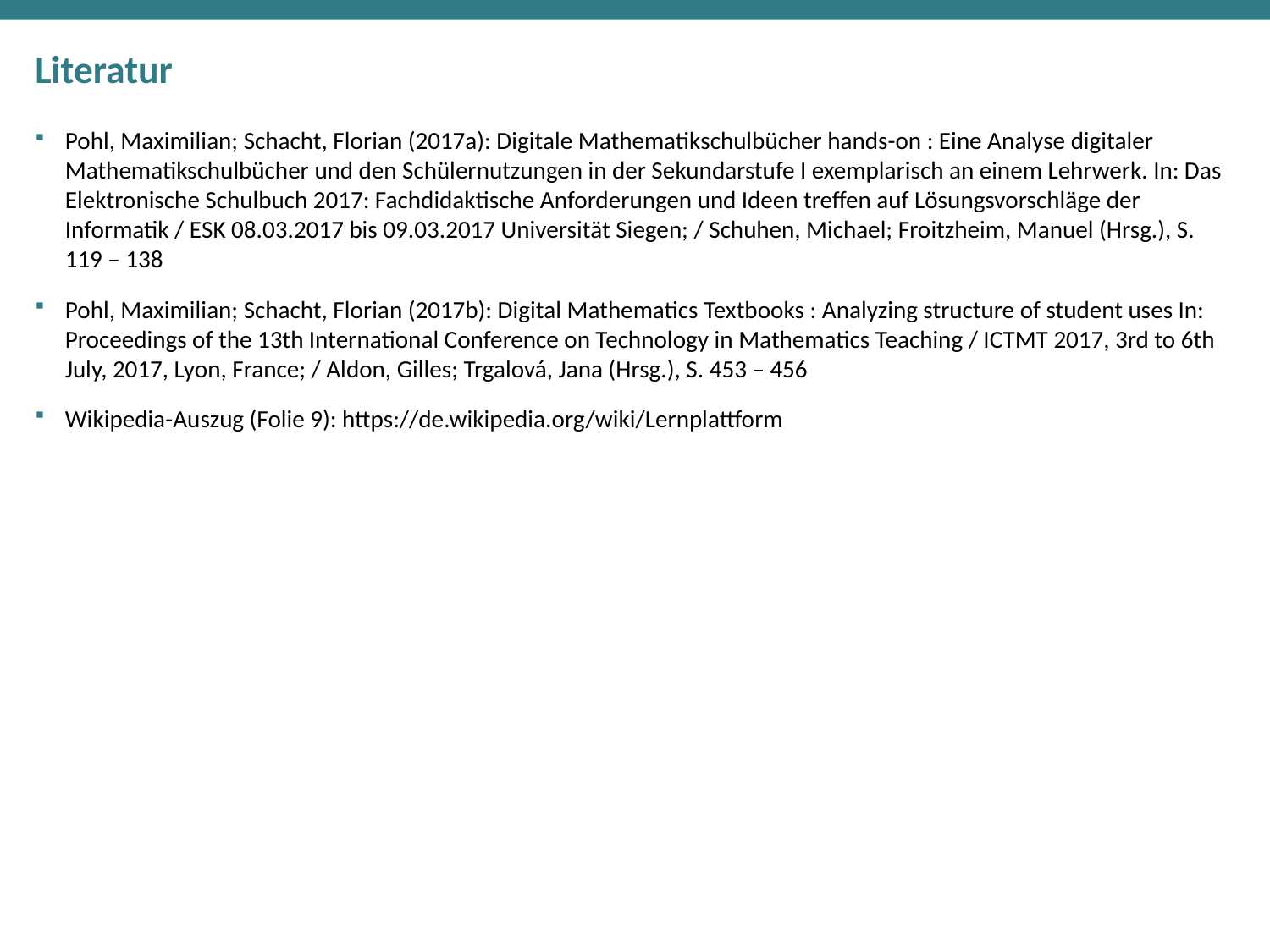

# Literatur
Pohl, Maximilian; Schacht, Florian (2017a): Digitale Mathematikschulbücher hands-on : Eine Analyse digitaler Mathematikschulbücher und den Schülernutzungen in der Sekundarstufe I exemplarisch an einem Lehrwerk. In: Das Elektronische Schulbuch 2017: Fachdidaktische Anforderungen und Ideen treffen auf Lösungsvorschläge der Informatik / ESK 08.03.2017 bis 09.03.2017 Universität Siegen; / Schuhen, Michael; Froitzheim, Manuel (Hrsg.), S. 119 – 138
Pohl, Maximilian; Schacht, Florian (2017b): Digital Mathematics Textbooks : Analyzing structure of student uses In: Proceedings of the 13th International Conference on Technology in Mathematics Teaching / ICTMT 2017, 3rd to 6th July, 2017, Lyon, France; / Aldon, Gilles; Trgalová, Jana (Hrsg.), S. 453 – 456
Wikipedia-Auszug (Folie 9): https://de.wikipedia.org/wiki/Lernplattform